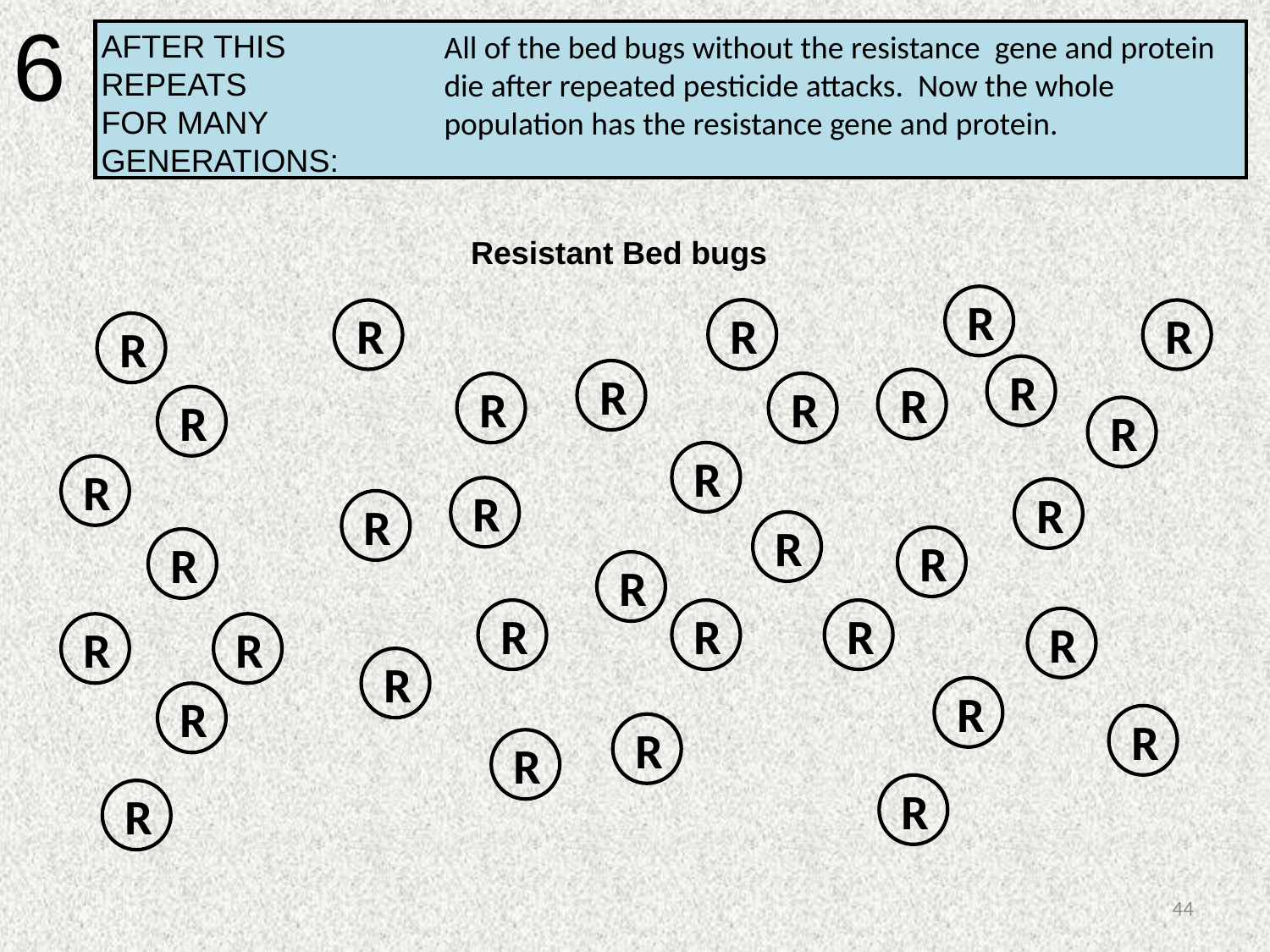

6
AFTER THIS REPEATS
FOR MANY
GENERATIONS:

All of the bed bugs without the resistance  gene and protein die after repeated pesticide attacks.  Now the whole population has the resistance gene and protein.
Resistant Bed bugs
R
R
R
R
R
R
R
R
R
R
R
R
R
R
R
R
R
R
R
R
R
R
R
R
R
R
R
R
R
R
R
R
R
R
R
44